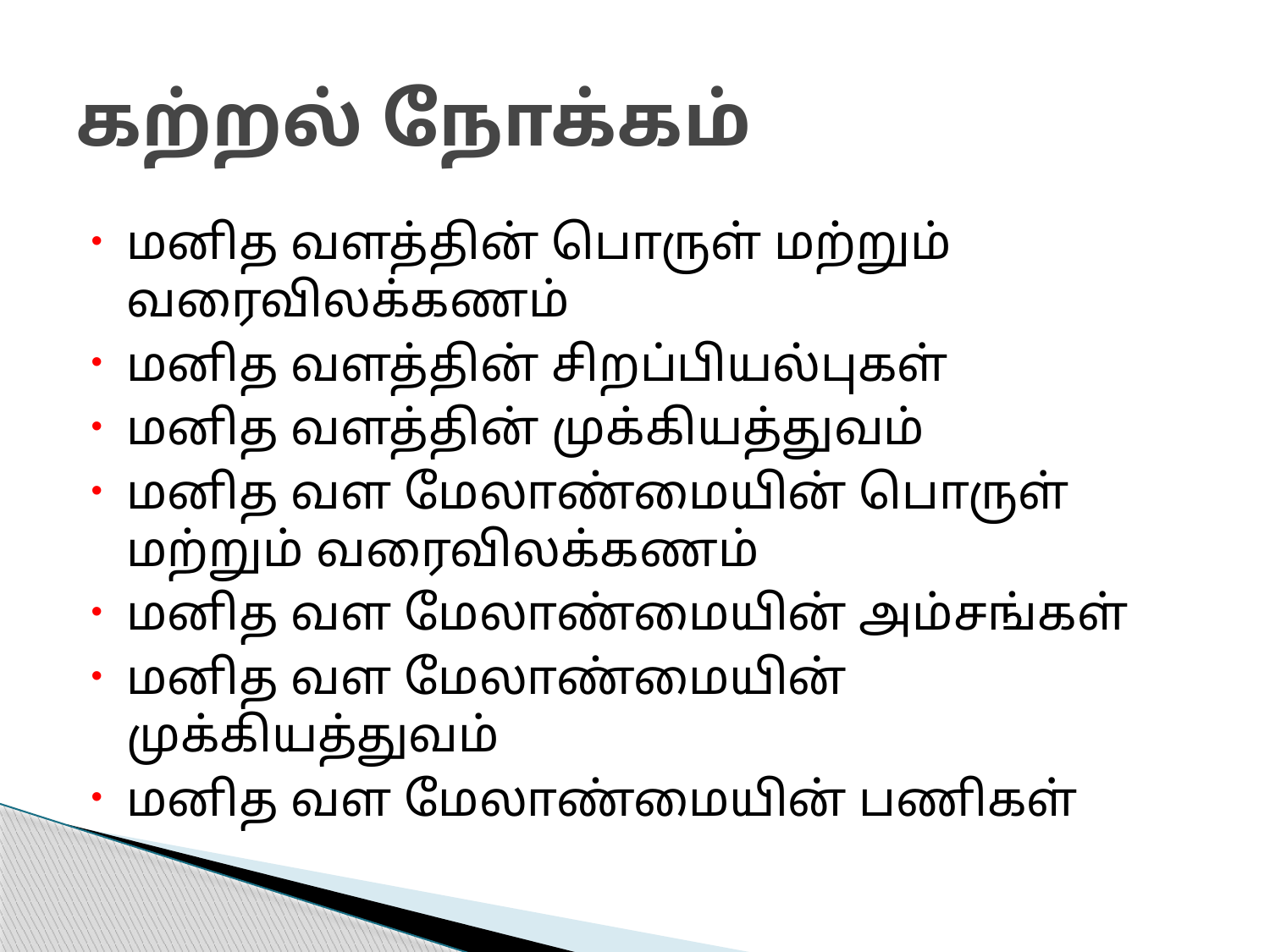

# கற்றல் நோக்கம்
மனித வளத்தின் பொருள் மற்றும் வரைவிலக்கணம்
மனித வளத்தின் சிறப்பியல்புகள்
மனித வளத்தின் முக்கியத்துவம்
மனித வள மேலாண்மையின் பொருள் மற்றும் வரைவிலக்கணம்
மனித வள மேலாண்மையின் அம்சங்கள்
மனித வள மேலாண்மையின் முக்கியத்துவம்
மனித வள மேலாண்மையின் பணிகள்